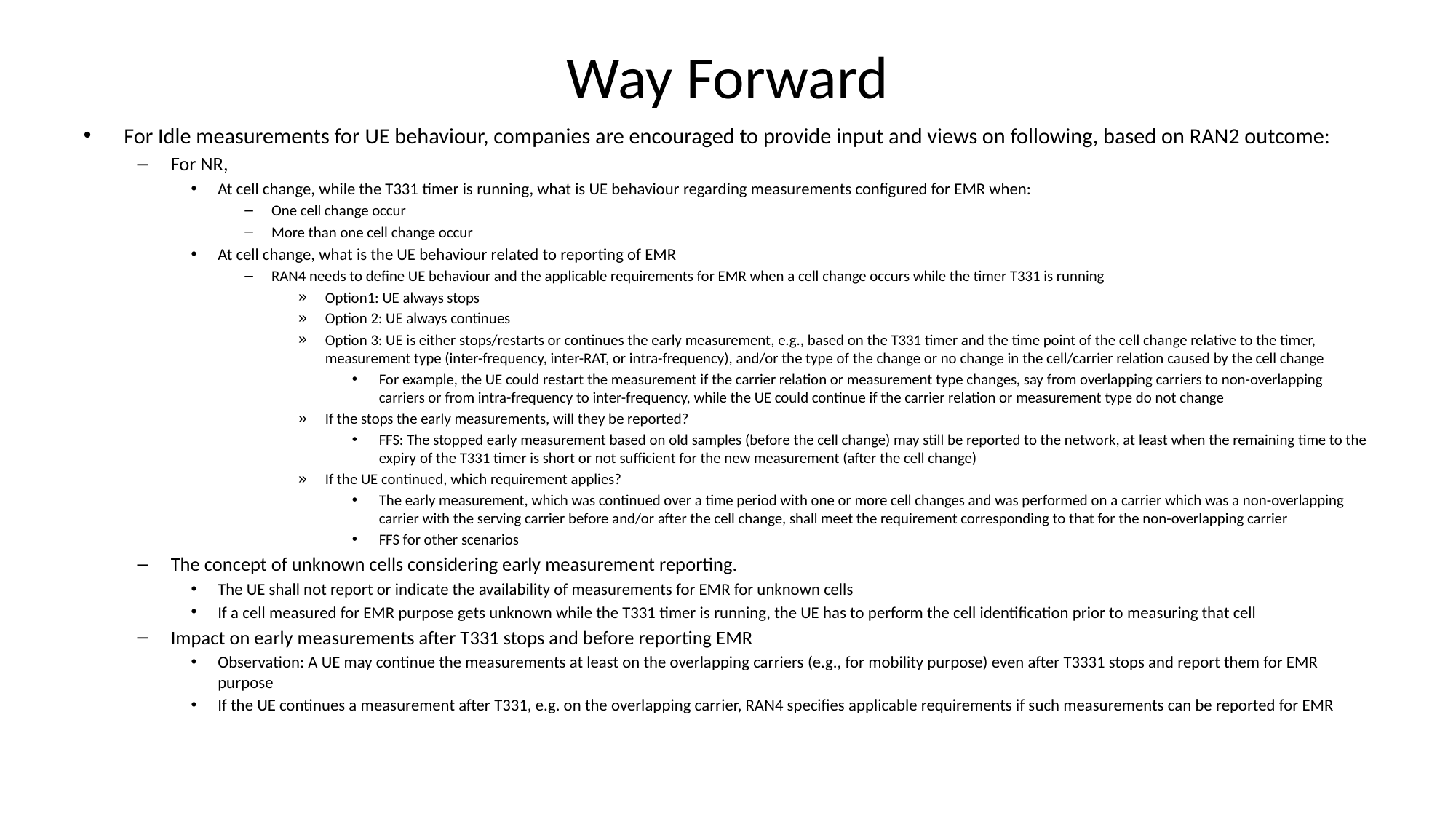

# Way Forward
For Idle measurements for UE behaviour, companies are encouraged to provide input and views on following, based on RAN2 outcome:
For NR,
At cell change, while the T331 timer is running, what is UE behaviour regarding measurements configured for EMR when:
One cell change occur
More than one cell change occur
At cell change, what is the UE behaviour related to reporting of EMR
RAN4 needs to define UE behaviour and the applicable requirements for EMR when a cell change occurs while the timer T331 is running
Option1: UE always stops
Option 2: UE always continues
Option 3: UE is either stops/restarts or continues the early measurement, e.g., based on the T331 timer and the time point of the cell change relative to the timer, measurement type (inter-frequency, inter-RAT, or intra-frequency), and/or the type of the change or no change in the cell/carrier relation caused by the cell change
For example, the UE could restart the measurement if the carrier relation or measurement type changes, say from overlapping carriers to non-overlapping carriers or from intra-frequency to inter-frequency, while the UE could continue if the carrier relation or measurement type do not change
If the stops the early measurements, will they be reported?
FFS: The stopped early measurement based on old samples (before the cell change) may still be reported to the network, at least when the remaining time to the expiry of the T331 timer is short or not sufficient for the new measurement (after the cell change)
If the UE continued, which requirement applies?
The early measurement, which was continued over a time period with one or more cell changes and was performed on a carrier which was a non-overlapping carrier with the serving carrier before and/or after the cell change, shall meet the requirement corresponding to that for the non-overlapping carrier
FFS for other scenarios
The concept of unknown cells considering early measurement reporting.
The UE shall not report or indicate the availability of measurements for EMR for unknown cells
If a cell measured for EMR purpose gets unknown while the T331 timer is running, the UE has to perform the cell identification prior to measuring that cell
Impact on early measurements after T331 stops and before reporting EMR
Observation: A UE may continue the measurements at least on the overlapping carriers (e.g., for mobility purpose) even after T3331 stops and report them for EMR purpose
If the UE continues a measurement after T331, e.g. on the overlapping carrier, RAN4 specifies applicable requirements if such measurements can be reported for EMR